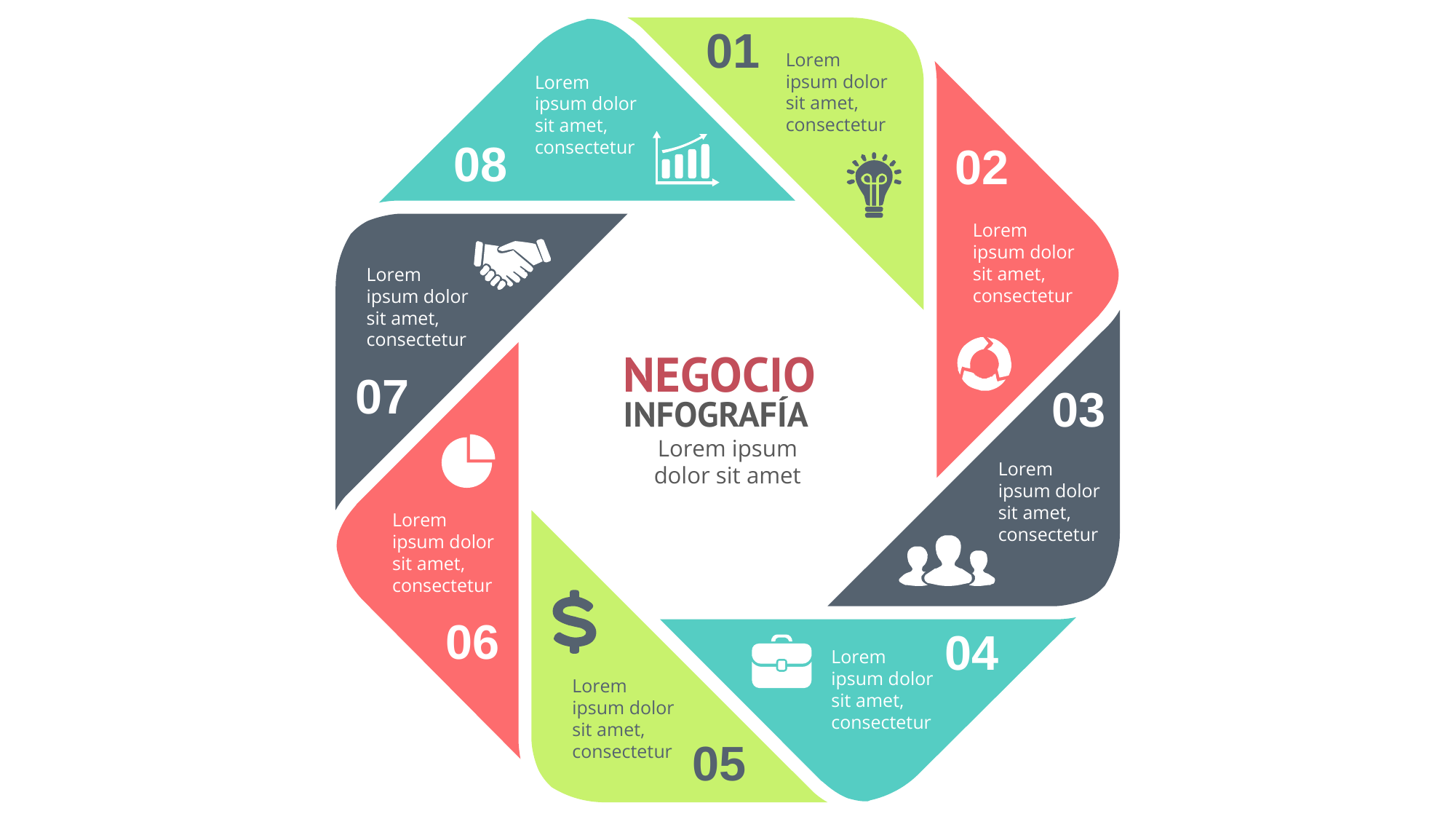

01
Lorem ipsum dolor sit amet, consectetur

Lorem ipsum dolor sit amet, consectetur

08
02

Lorem ipsum dolor sit amet, consectetur

Lorem ipsum dolor sit amet, consectetur

NEGOCIO

07
03
INFOGRAFÍA
Lorem ipsum dolor sit amet

Lorem ipsum dolor sit amet, consectetur
Lorem ipsum dolor sit amet, consectetur

06

04

Lorem ipsum dolor sit amet, consectetur
Lorem ipsum dolor sit amet, consectetur
05